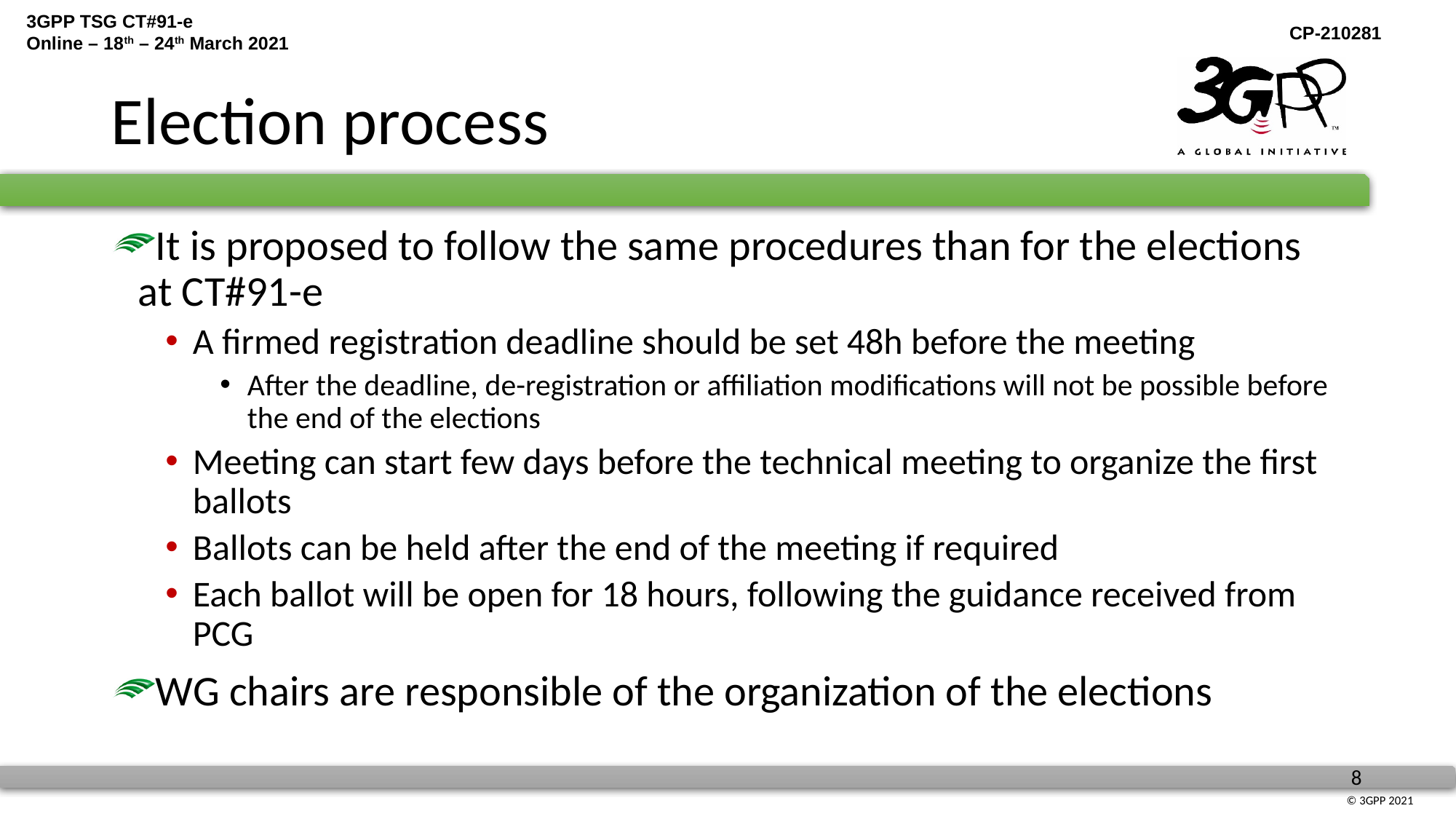

# Election process
It is proposed to follow the same procedures than for the elections at CT#91-e
A firmed registration deadline should be set 48h before the meeting
After the deadline, de-registration or affiliation modifications will not be possible before the end of the elections
Meeting can start few days before the technical meeting to organize the first ballots
Ballots can be held after the end of the meeting if required
Each ballot will be open for 18 hours, following the guidance received from PCG
WG chairs are responsible of the organization of the elections